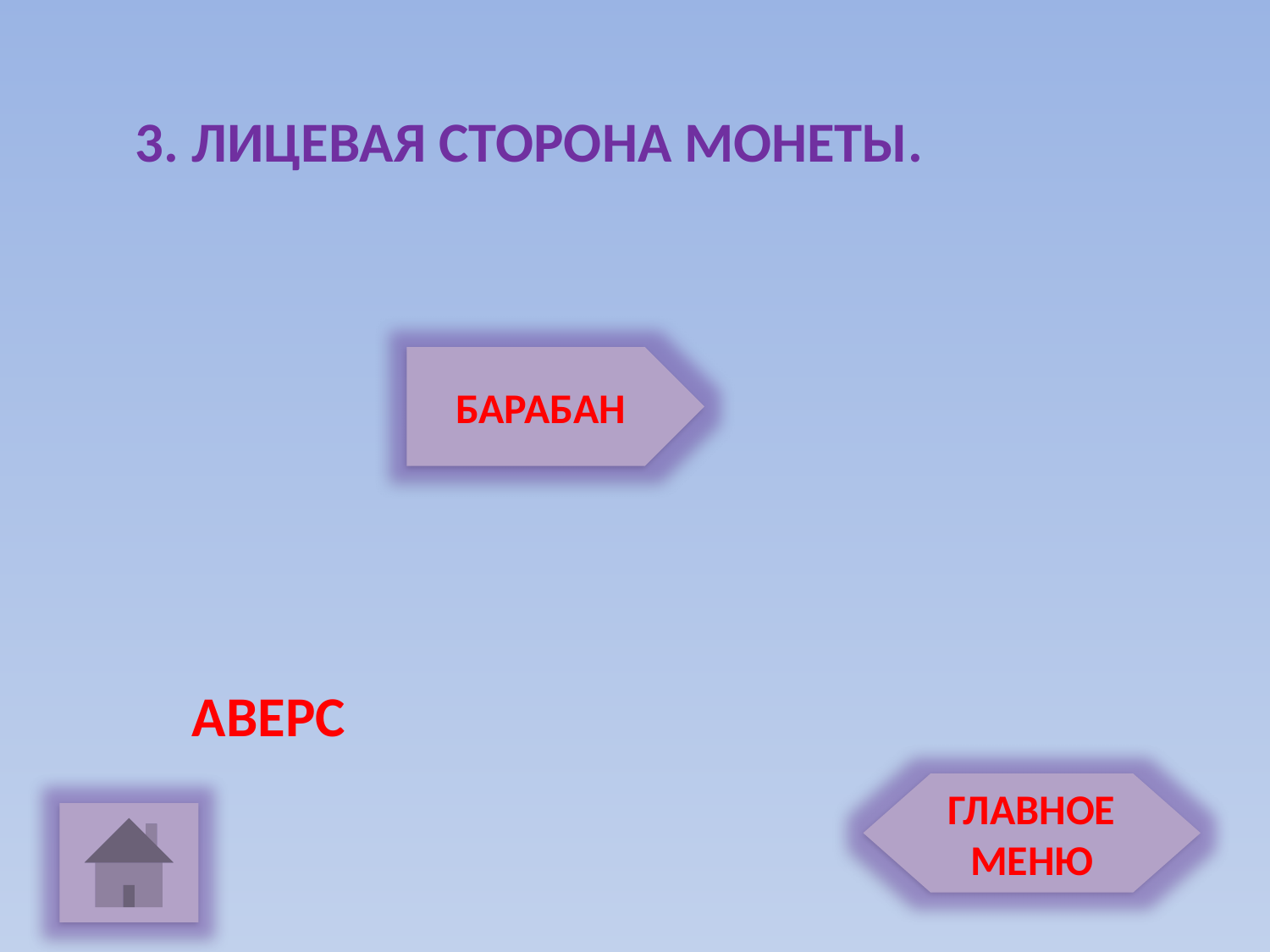

3. ЛИЦЕВАЯ СТОРОНА МОНЕТЫ.
БАРАБАН
АВЕРС
ГЛАВНОЕ МЕНЮ